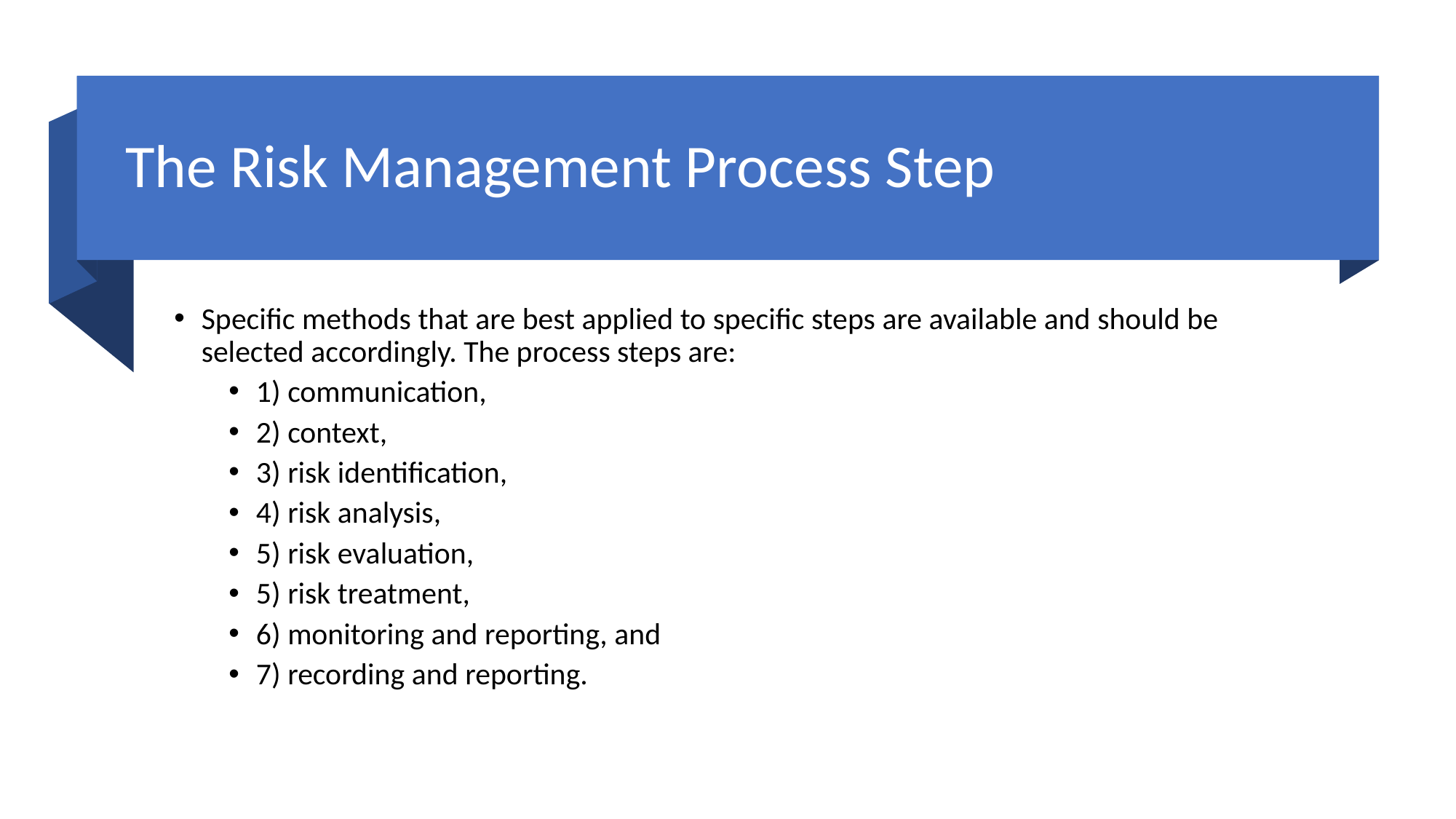

# The Risk Management Process Step

Specific methods that are best applied to specific steps are available and should be selected accordingly. The process steps are:
1) communication,
2) context,
3) risk identification,
4) risk analysis,
5) risk evaluation,
5) risk treatment,
6) monitoring and reporting, and
7) recording and reporting.

5